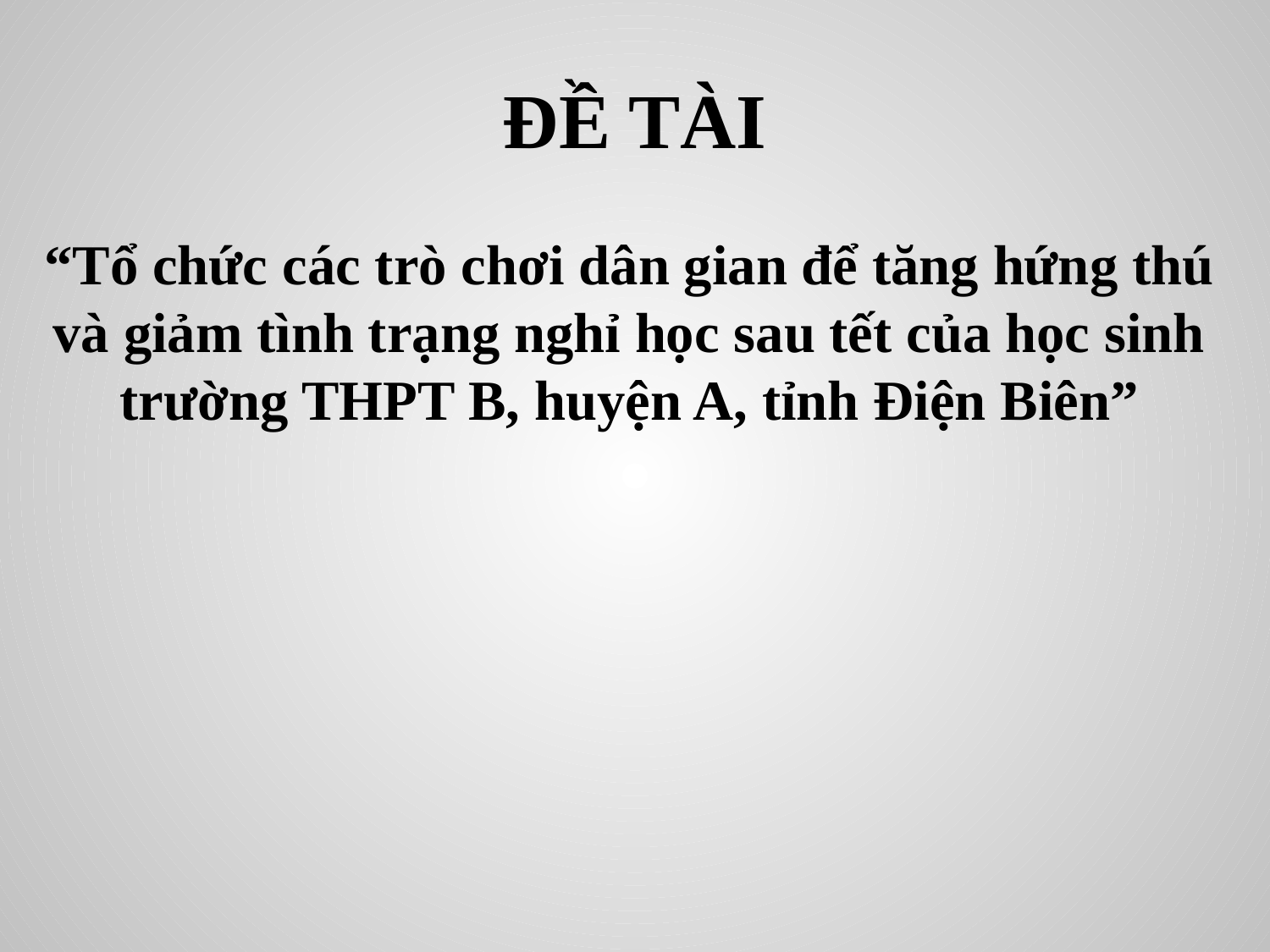

# ĐỀ TÀI
“Tổ chức các trò chơi dân gian để tăng hứng thú và giảm tình trạng nghỉ học sau tết của học sinh trường THPT B, huyện A, tỉnh Điện Biên”